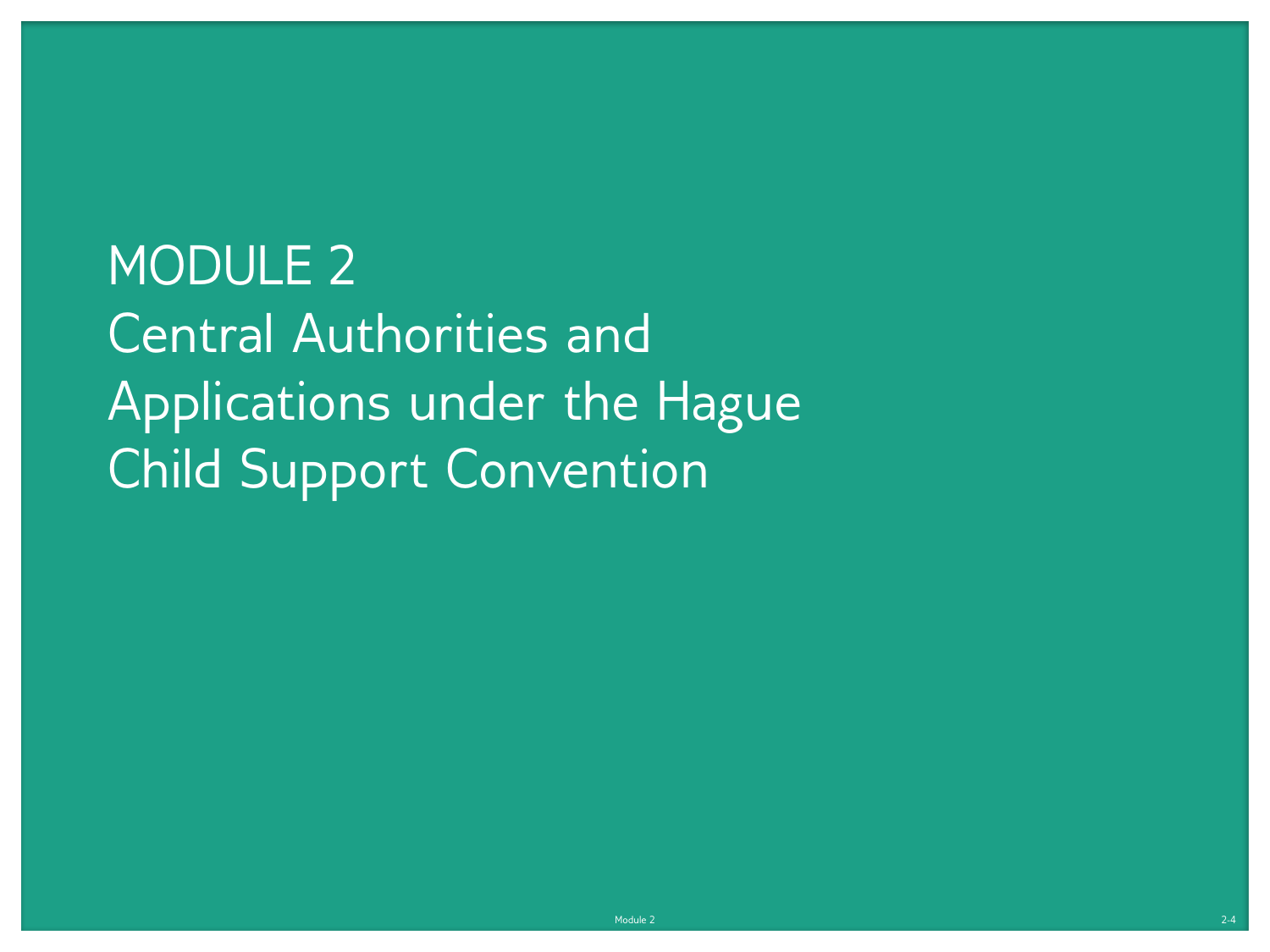

# MODULE 2 Central Authorities and Applications under the Hague Child Support Convention
Module 2
2-4